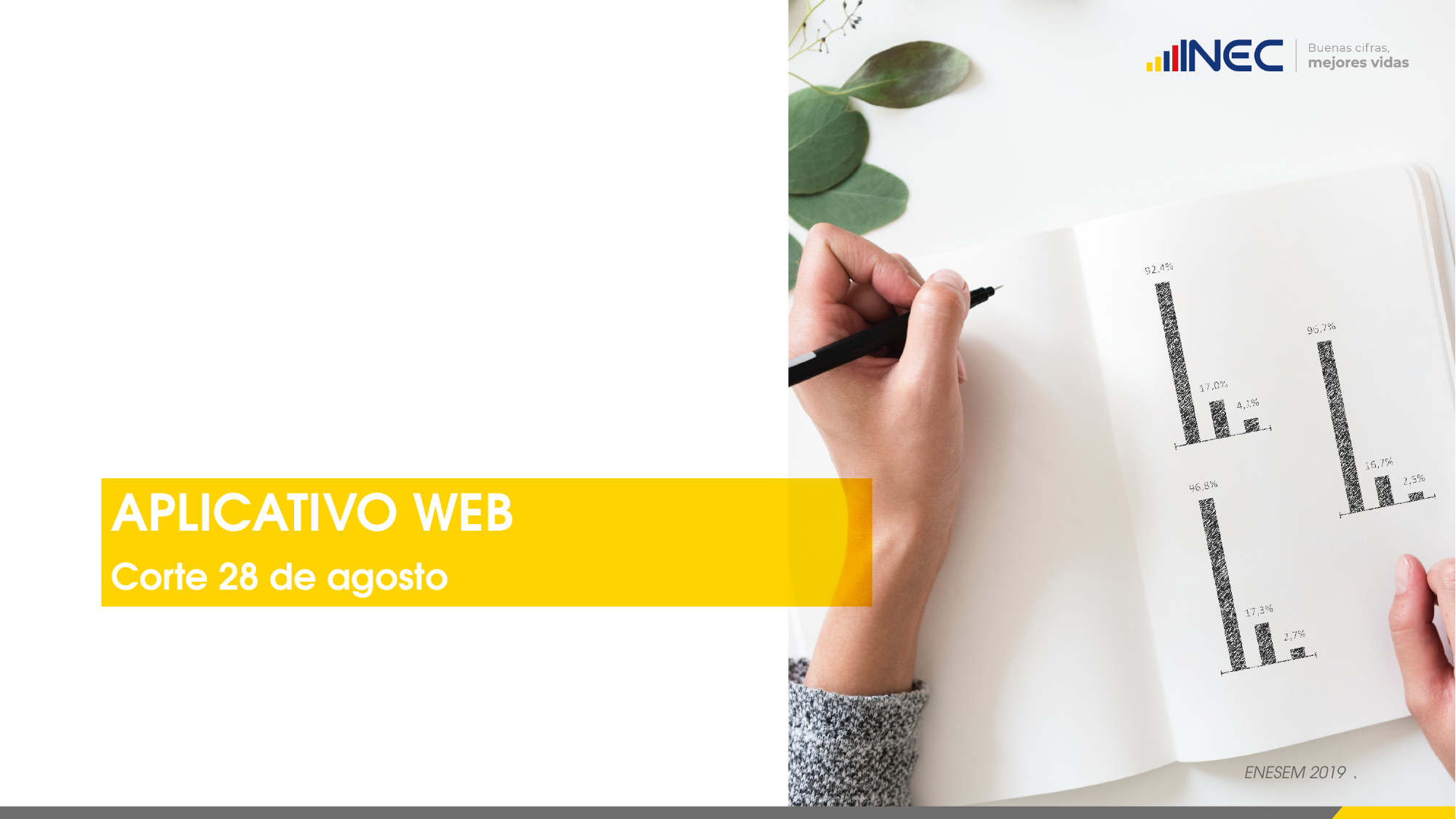

# APLICATIVO WEB Corte 28 de agosto

ENESEM 2019